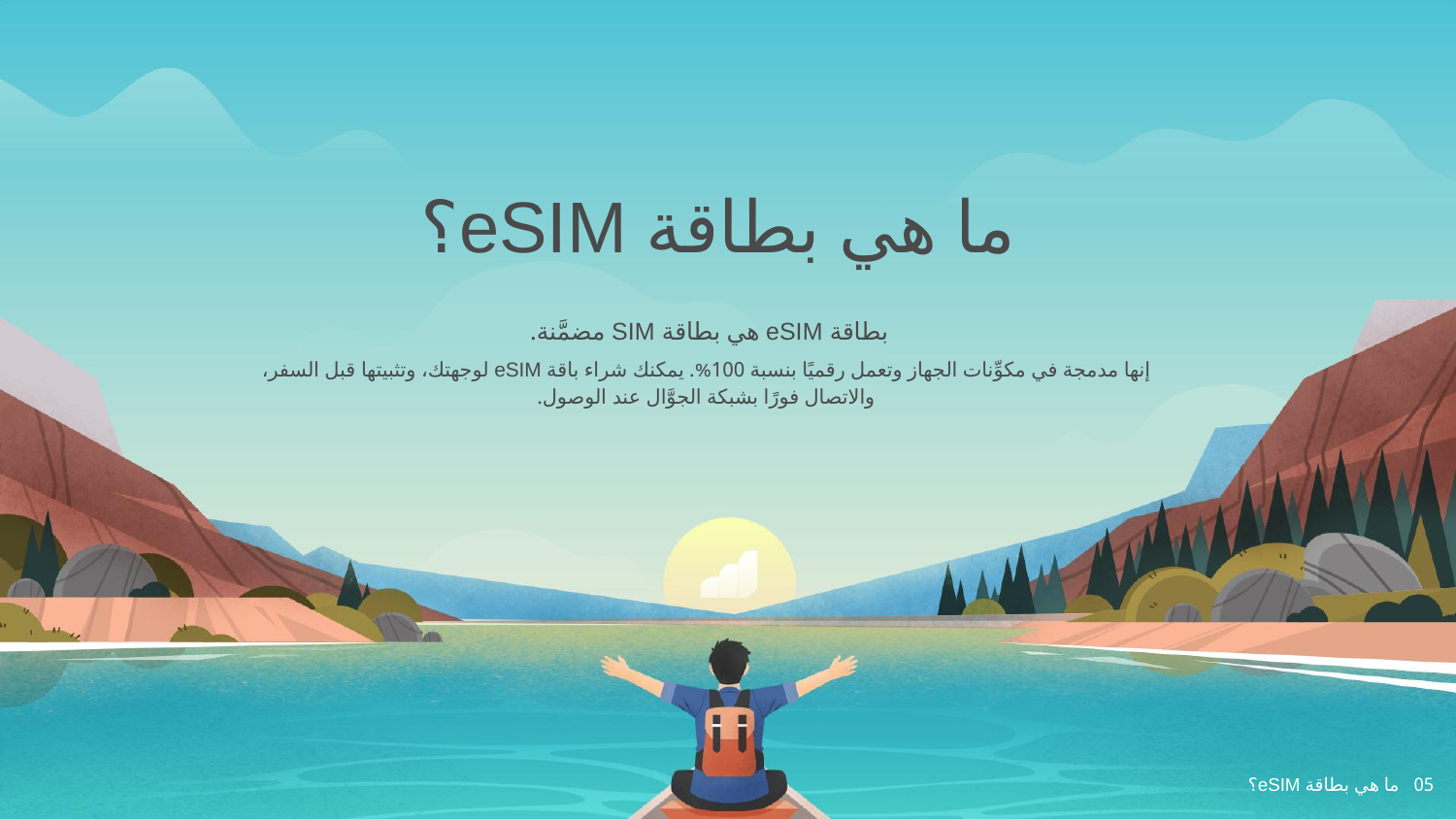

# ما هي بطاقة ‎eSIM؟
بطاقة‎ eSIM ‎هي بطاقة‎ SIM ‎مضمَّنة‎.
إنها مدمجة في مكوِّنات الجهاز وتعمل رقميًا بنسبة 100‏‎%. يمكنك شراء باقة‎ eSIM ‎لوجهتك، وتثبيتها قبل السفر، والاتصال فورًا بشبكة الجوَّال عند الوصول‎.
05   ما هي بطاقة eSIM؟